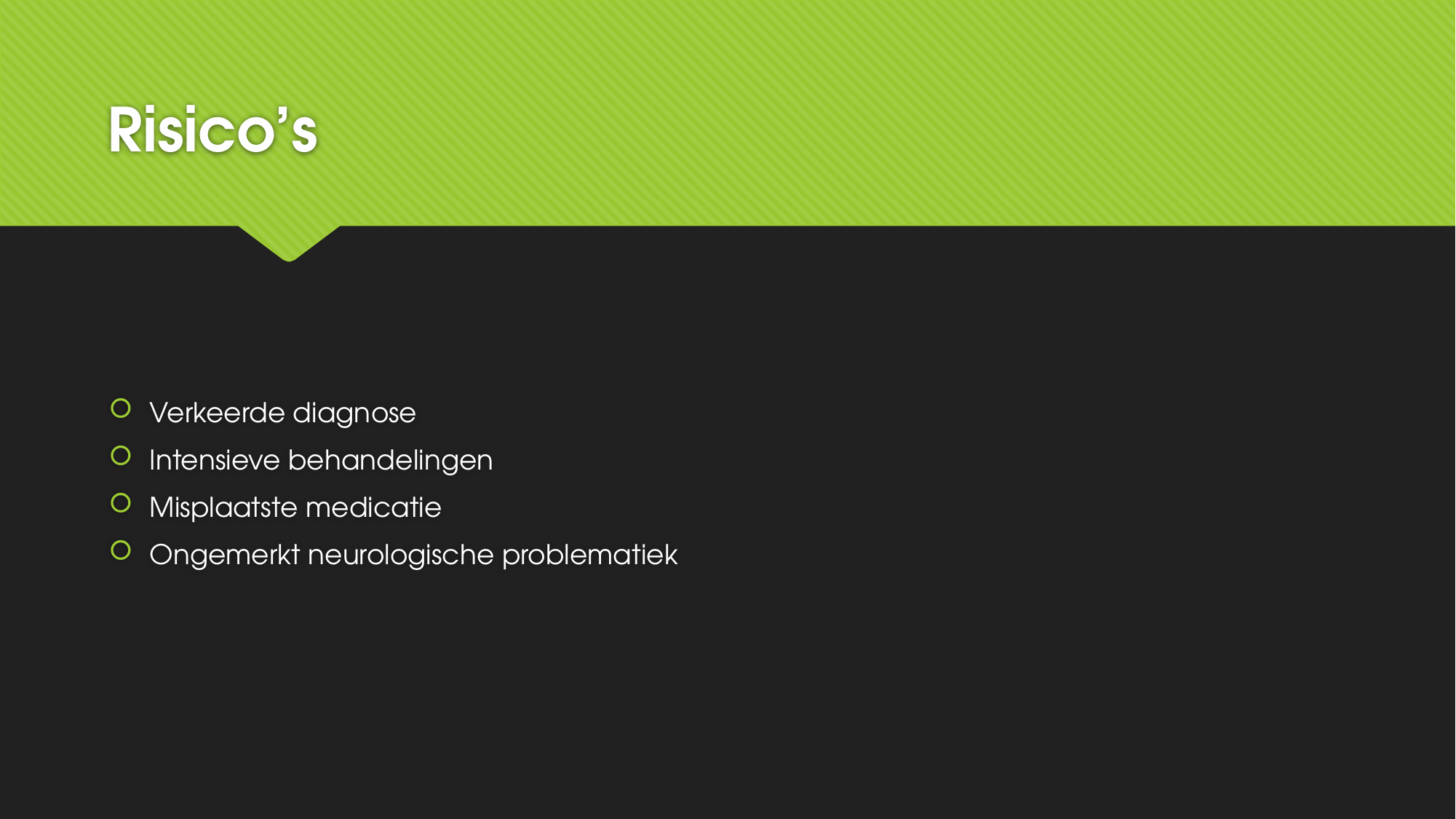

# Risico’s
Verkeerde diagnose
Intensieve behandelingen
Misplaatste medicatie
Ongemerkt neurologische problematiek